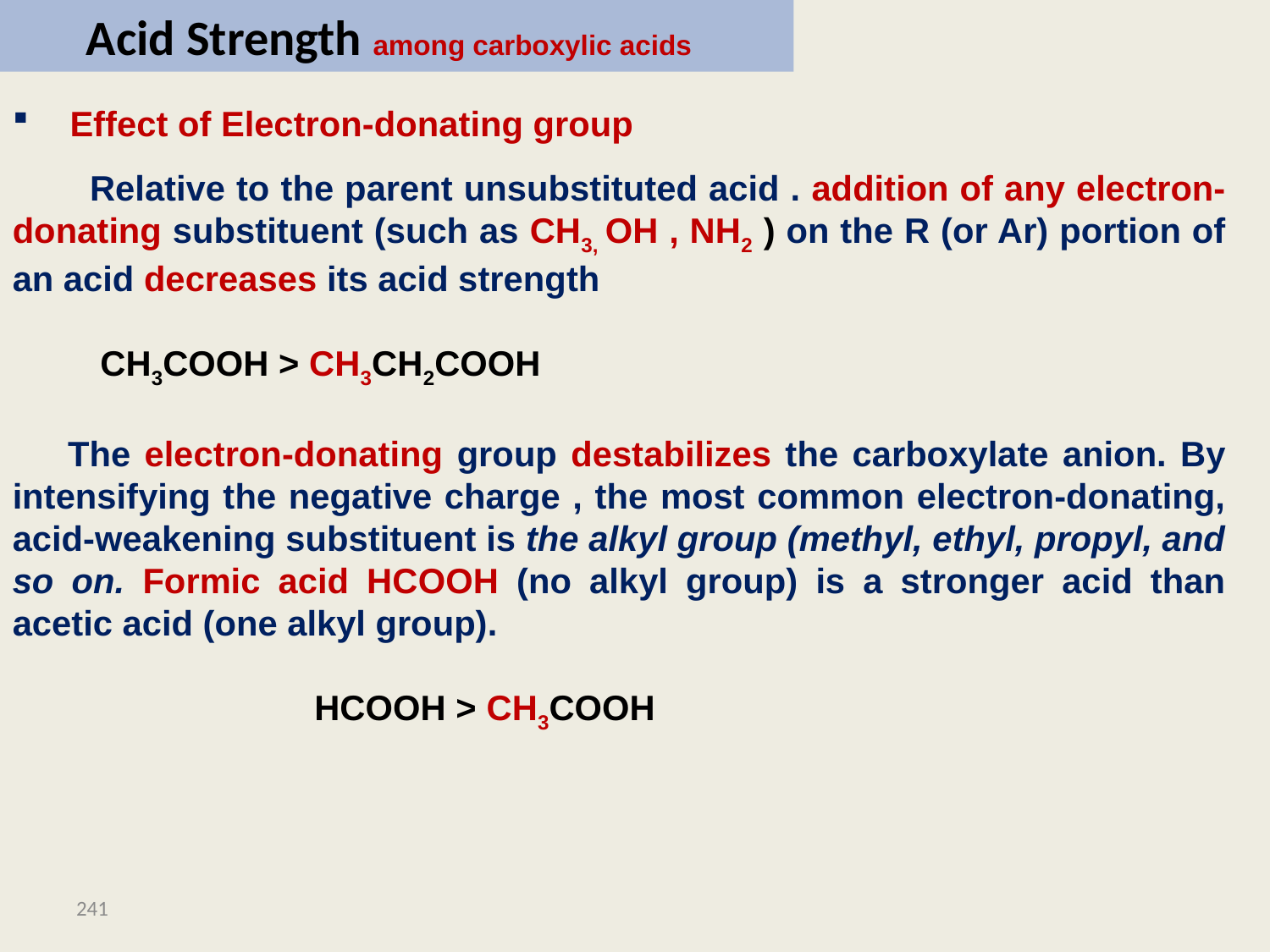

Acid Strength among carboxylic acids
 Effect of Electron-donating group

       Relative to the parent unsubstituted acid . addition of any electron-donating substituent (such as CH3, OH , NH2 ) on the R (or Ar) portion of an acid decreases its acid strength

         CH3COOH > CH3CH2COOH

    The electron-donating group destabilizes the carboxylate anion. By intensifying the negative charge , the most common electron-donating, acid-weakening substituent is the alkyl group (methyl, ethyl, propyl, and so on. Formic acid HCOOH (no alkyl group) is a stronger acid than acetic acid (one alkyl group).

                               HCOOH > CH3COOH

241